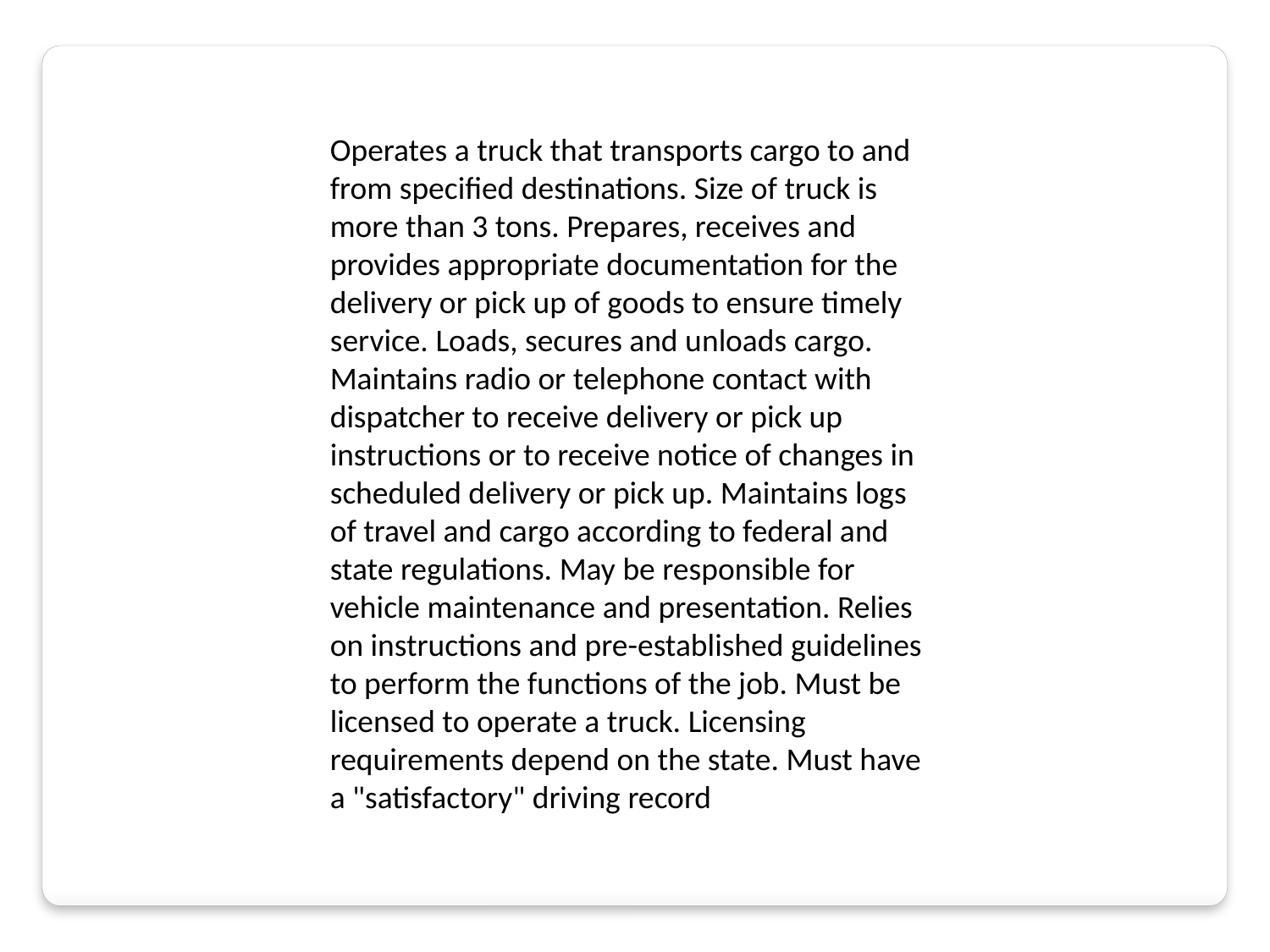

Operates a truck that transports cargo to and from specified destinations. Size of truck is more than 3 tons. Prepares, receives and provides appropriate documentation for the delivery or pick up of goods to ensure timely service. Loads, secures and unloads cargo. Maintains radio or telephone contact with dispatcher to receive delivery or pick up instructions or to receive notice of changes in scheduled delivery or pick up. Maintains logs of travel and cargo according to federal and state regulations. May be responsible for vehicle maintenance and presentation. Relies on instructions and pre-established guidelines to perform the functions of the job. Must be licensed to operate a truck. Licensing requirements depend on the state. Must have a "satisfactory" driving record